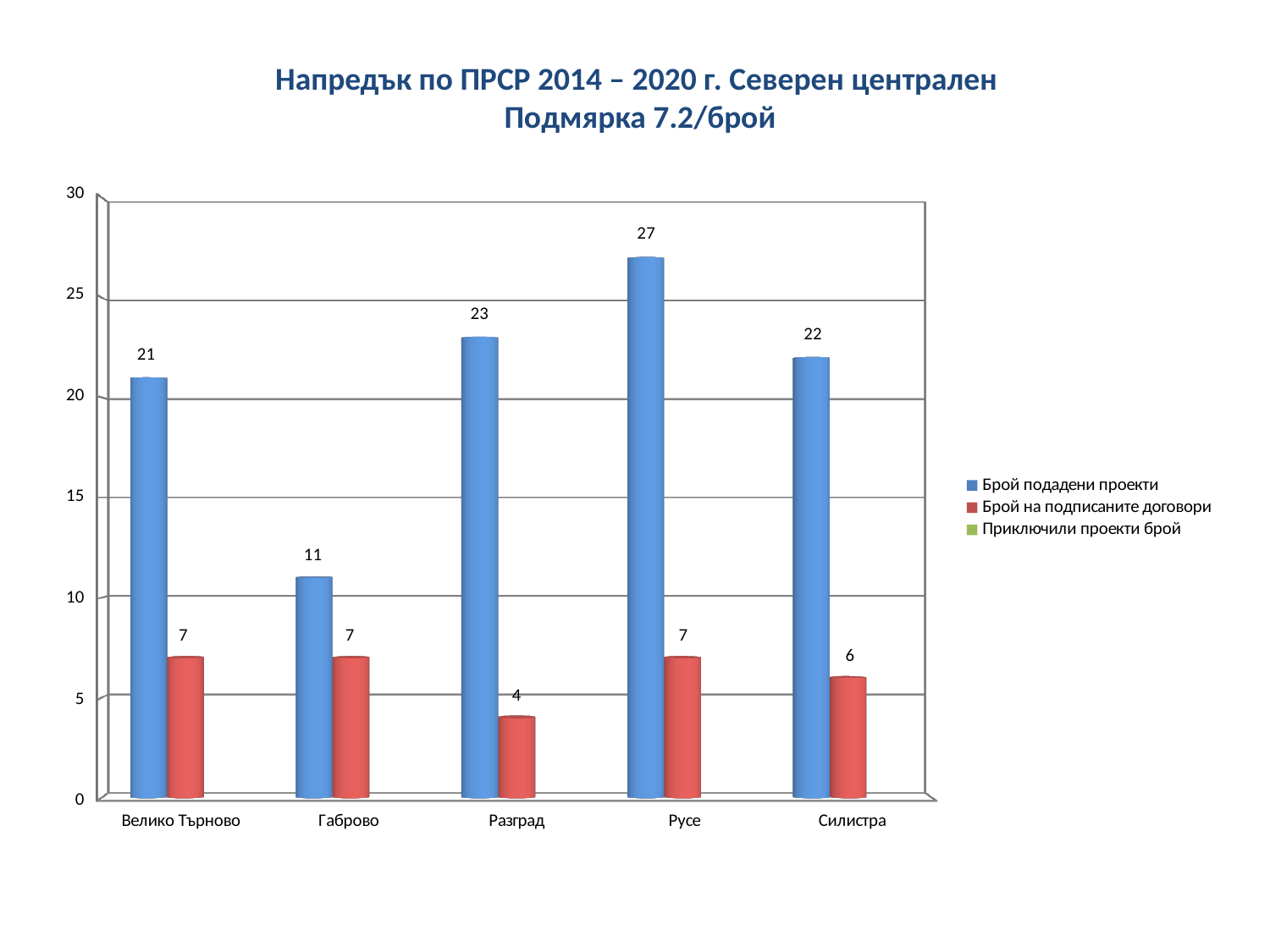

Напредък по ПРСР 2014 – 2020 г. Северен централен
Подмярка 7.2/брой

[unsupported chart]